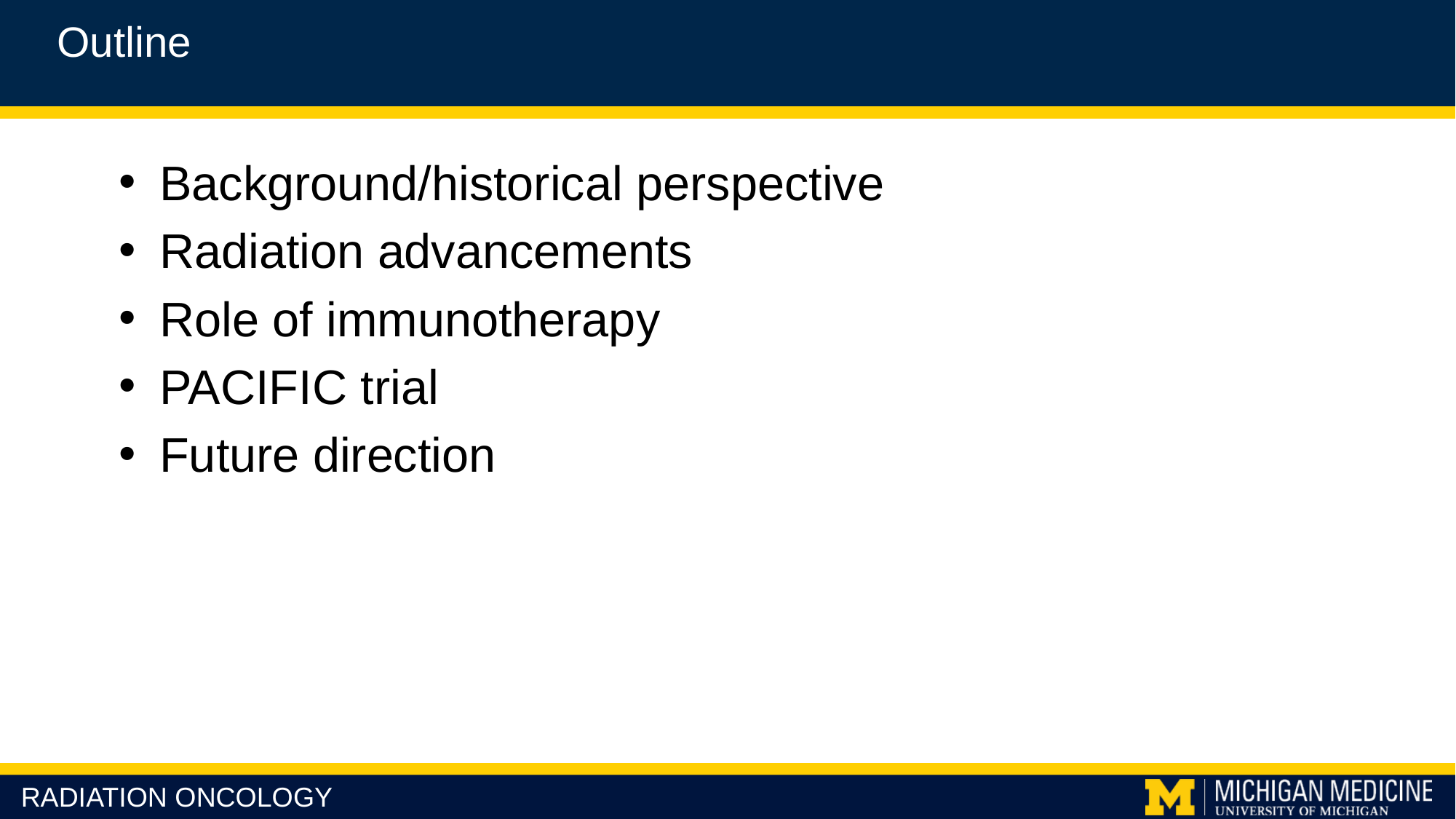

Outline
Background/historical perspective
Radiation advancements
Role of immunotherapy
PACIFIC trial
Future direction